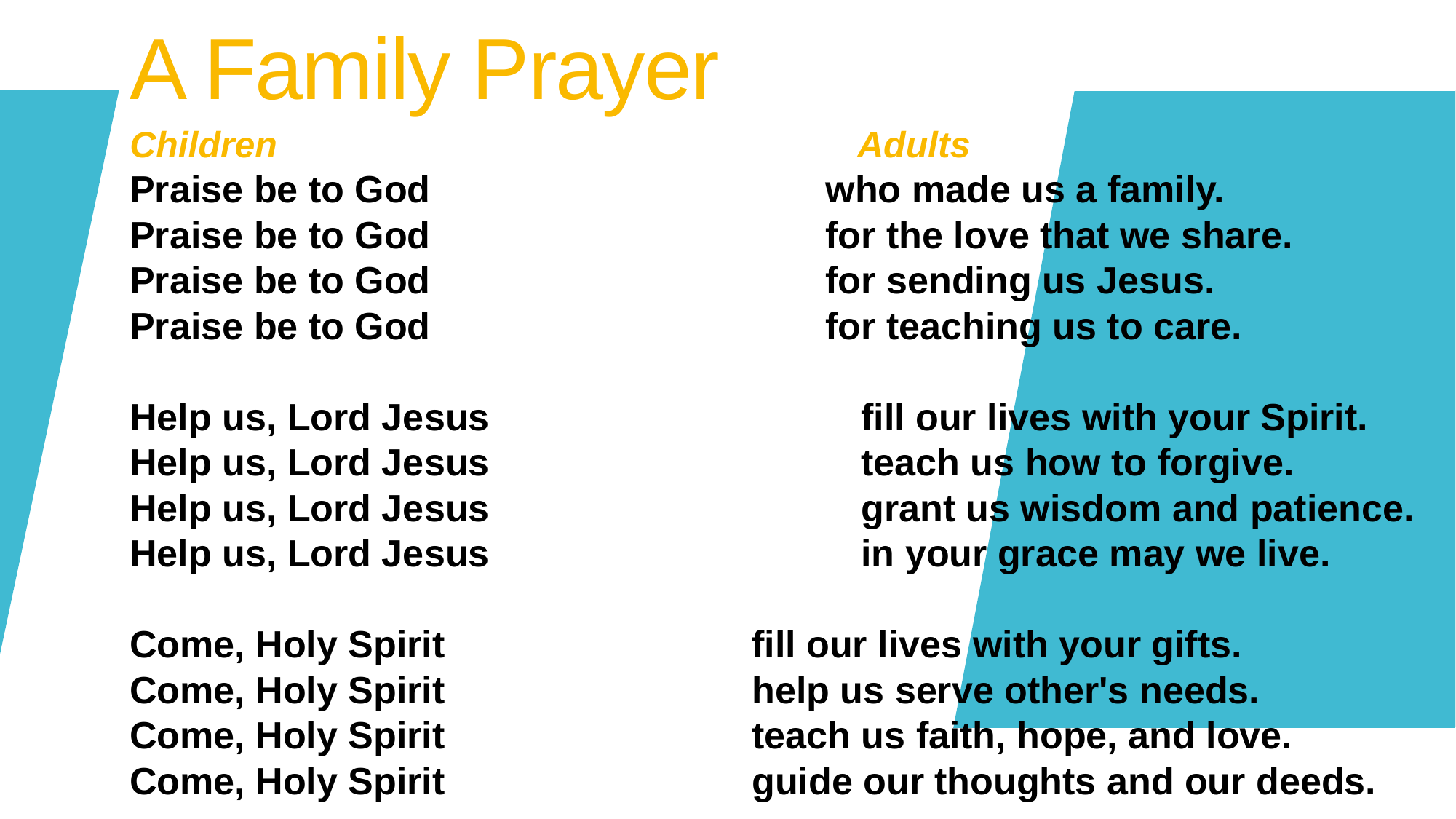

# A Family Prayer

Children	                                                  Adults
Praise be to God	                                   who made us a family.
Praise be to God	                                   for the love that we share.
Praise be to God	                                   for sending us Jesus.
Praise be to God	                                   for teaching us to care.

Help us, Lord Jesus	                            fill our lives with your Spirit.
Help us, Lord Jesus	                            teach us how to forgive.
Help us, Lord Jesus	                            grant us wisdom and patience.
Help us, Lord Jesus	                            in your grace may we live.

Come, Holy Spirit	                            fill our lives with your gifts.
Come, Holy Spirit	                            help us serve other's needs.
Come, Holy Spirit	                            teach us faith, hope, and love.
Come, Holy Spirit	                            guide our thoughts and our deeds.